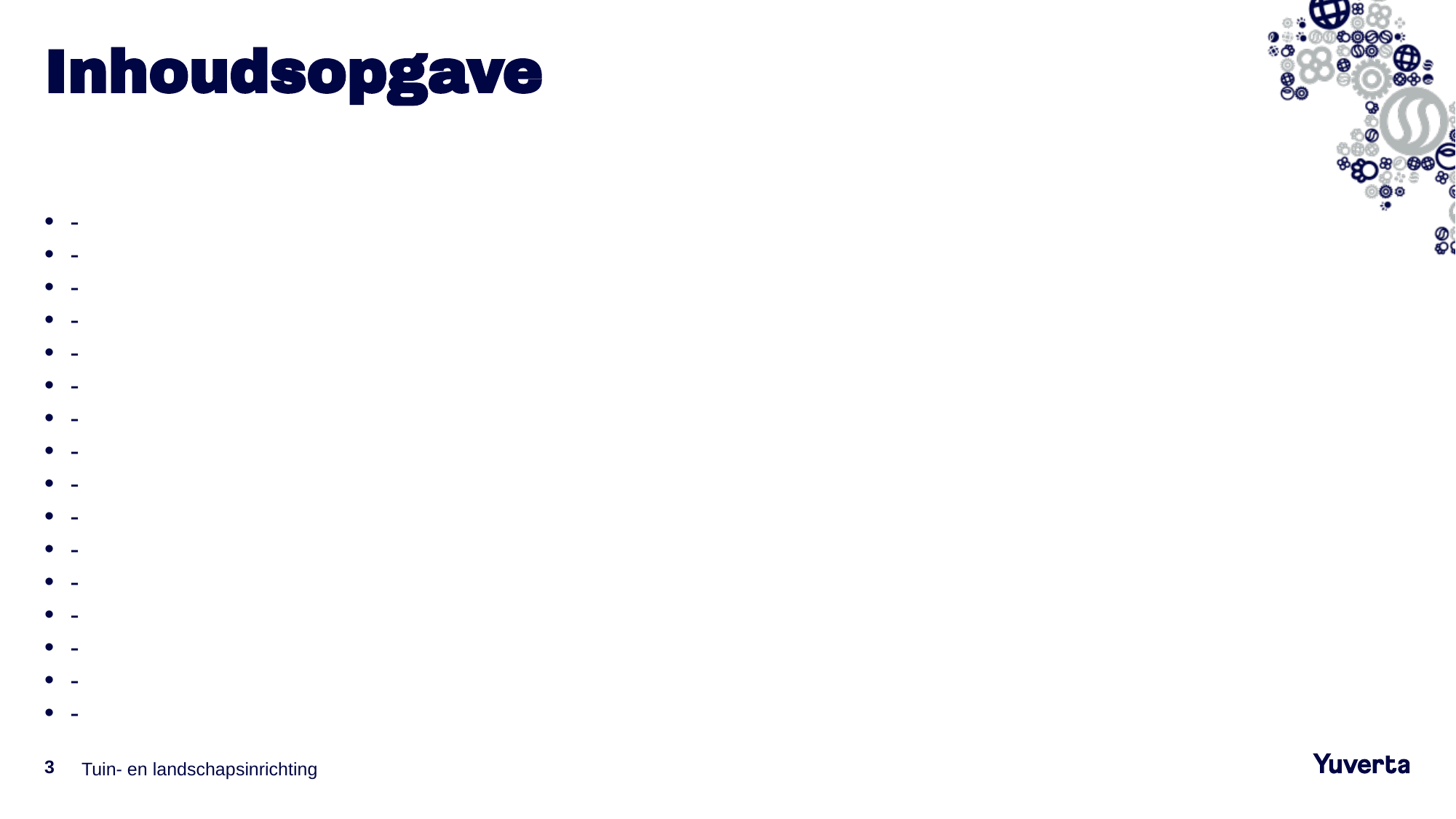

# Inhoudsopgave
-
-
-
-
-
-
-
-
-
-
-
-
-
-
-
-
3
Tuin- en landschapsinrichting
5-4-2022